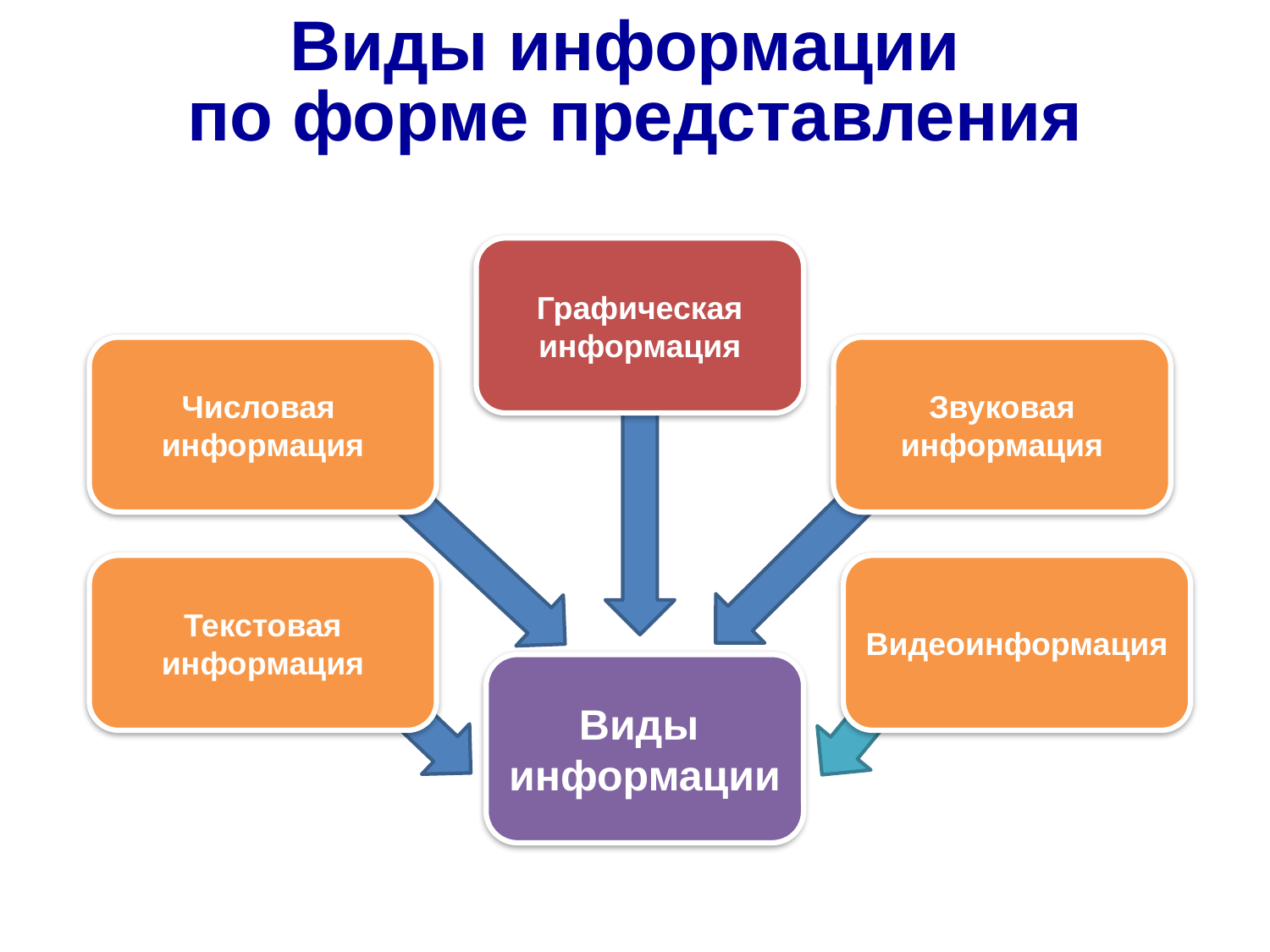

# Виды информации по форме представления
Графическая
информация
Числовая
информация
Звуковая
информация

Текстовая
информация
Видеоинформация
Виды
информации